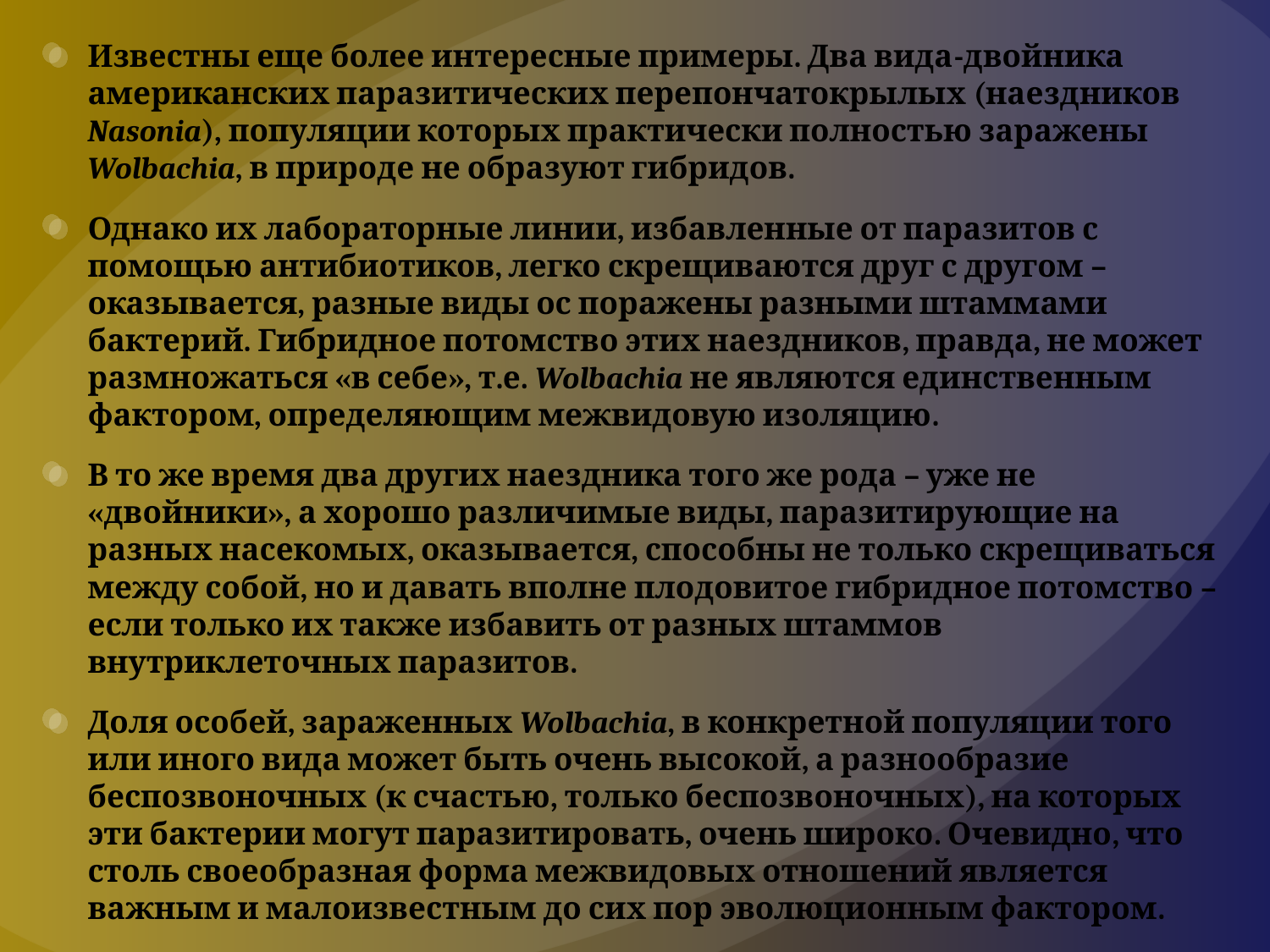

Известны еще более интересные примеры. Два вида-двойника американских паразитических перепончатокрылых (наездников Nasonia), популяции которых практически полностью заражены Wolbachia, в природе не образуют гибридов.
Однако их лабораторные линии, избавленные от паразитов с помощью антибиотиков, легко скрещиваются друг с другом – оказывается, разные виды ос поражены разными штаммами бактерий. Гибридное потомство этих наездников, правда, не может размножаться «в себе», т.е. Wolbachia не являются единственным фактором, определяющим межвидовую изоляцию.
В то же время два других наездника того же рода – уже не «двойники», а хорошо различимые виды, паразитирующие на разных насекомых, оказывается, способны не только скрещиваться между собой, но и давать вполне плодовитое гибридное потомство – если только их также избавить от разных штаммов внутриклеточных паразитов.
Доля особей, зараженных Wolbachia, в конкретной популяции того или иного вида может быть очень высокой, а разнообразие беспозвоночных (к счастью, только беспозвоночных), на которых эти бактерии могут паразитировать, очень широко. Очевидно, что столь своеобразная форма межвидовых отношений является важным и малоизвестным до сих пор эволюционным фактором.